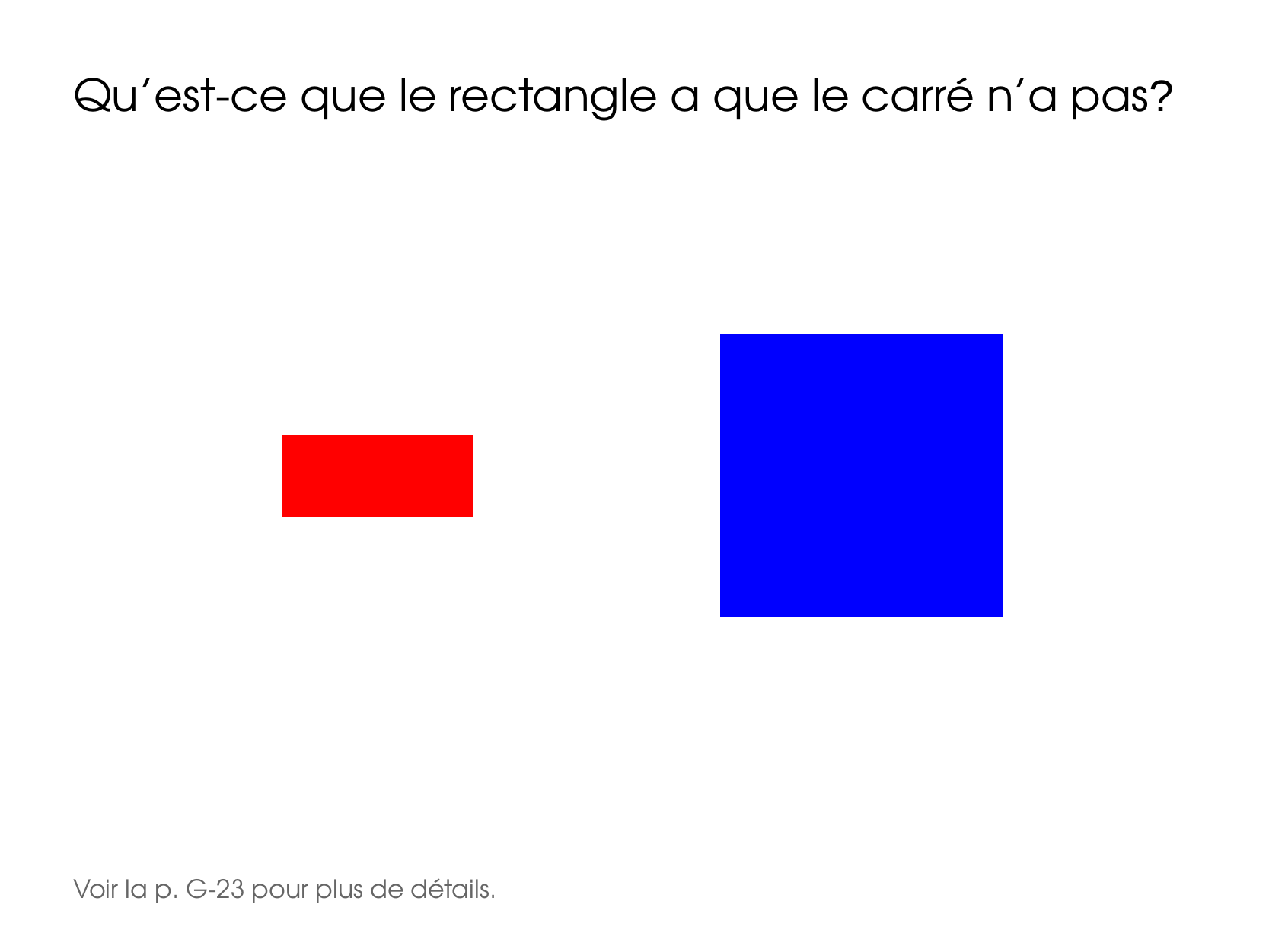

Qu’est-ce que le rectangle a que le carré n’a pas?

Voir la p. G-23 pour plus de détails.